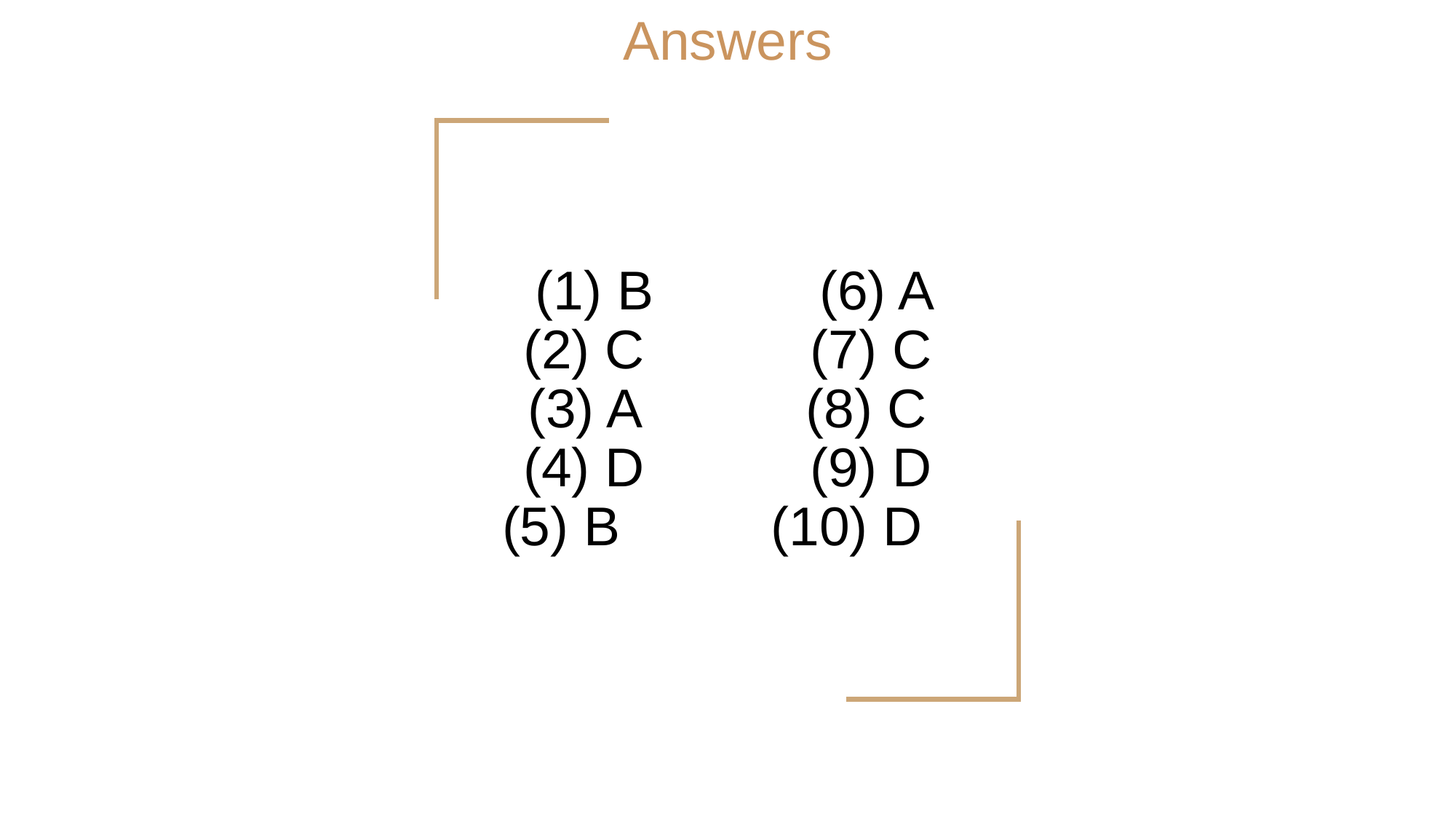

Answers

 (1) B           (6) A
(2) C           (7) C
(3) A           (8) C
(4) D           (9) D
(5) B          (10) D